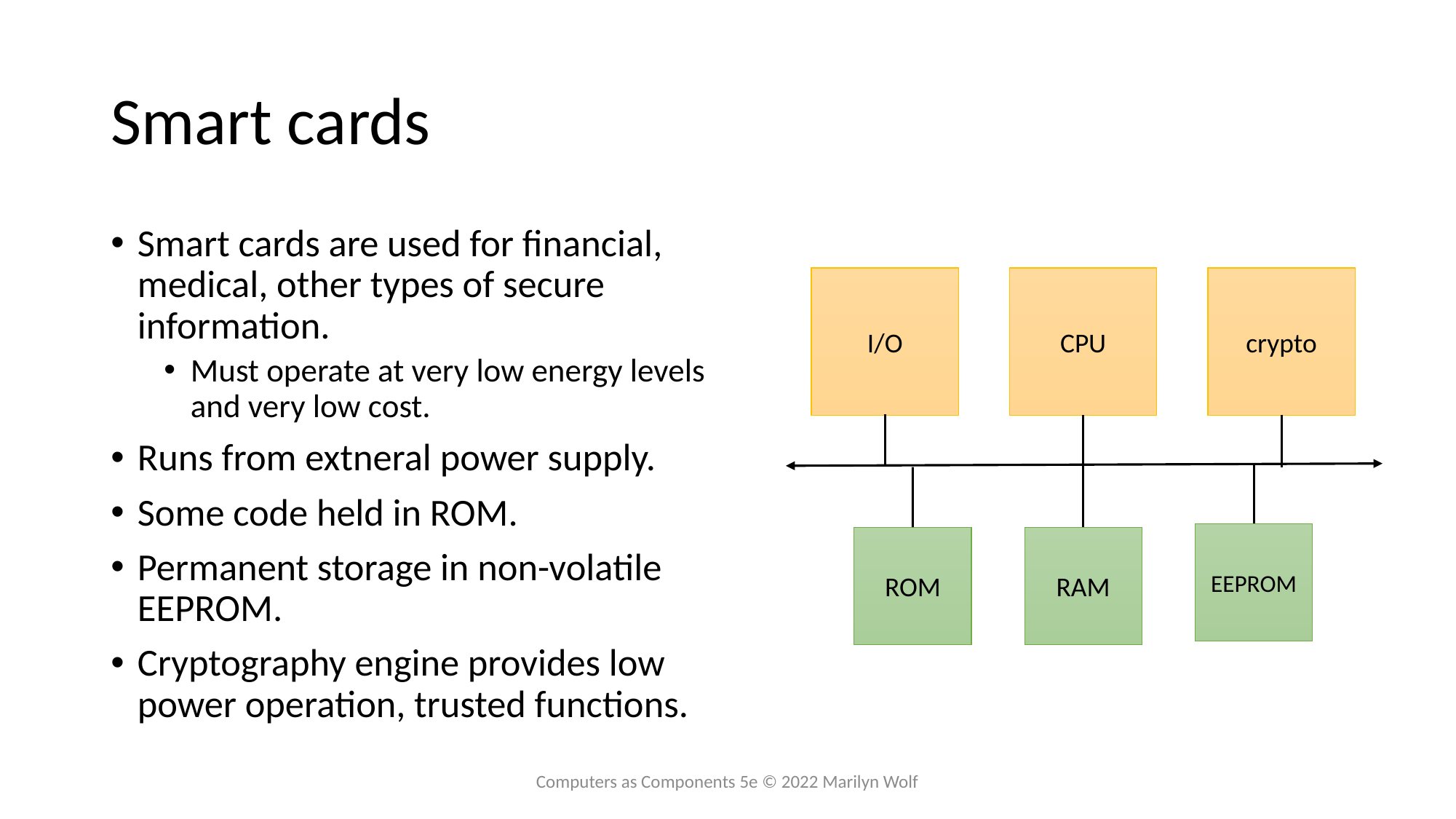

# Smart cards
Smart cards are used for financial, medical, other types of secure information.
Must operate at very low energy levels and very low cost.
Runs from extneral power supply.
Some code held in ROM.
Permanent storage in non-volatile EEPROM.
Cryptography engine provides low power operation, trusted functions.
I/O
CPU
crypto
EEPROM
ROM
RAM
Computers as Components 5e © 2022 Marilyn Wolf